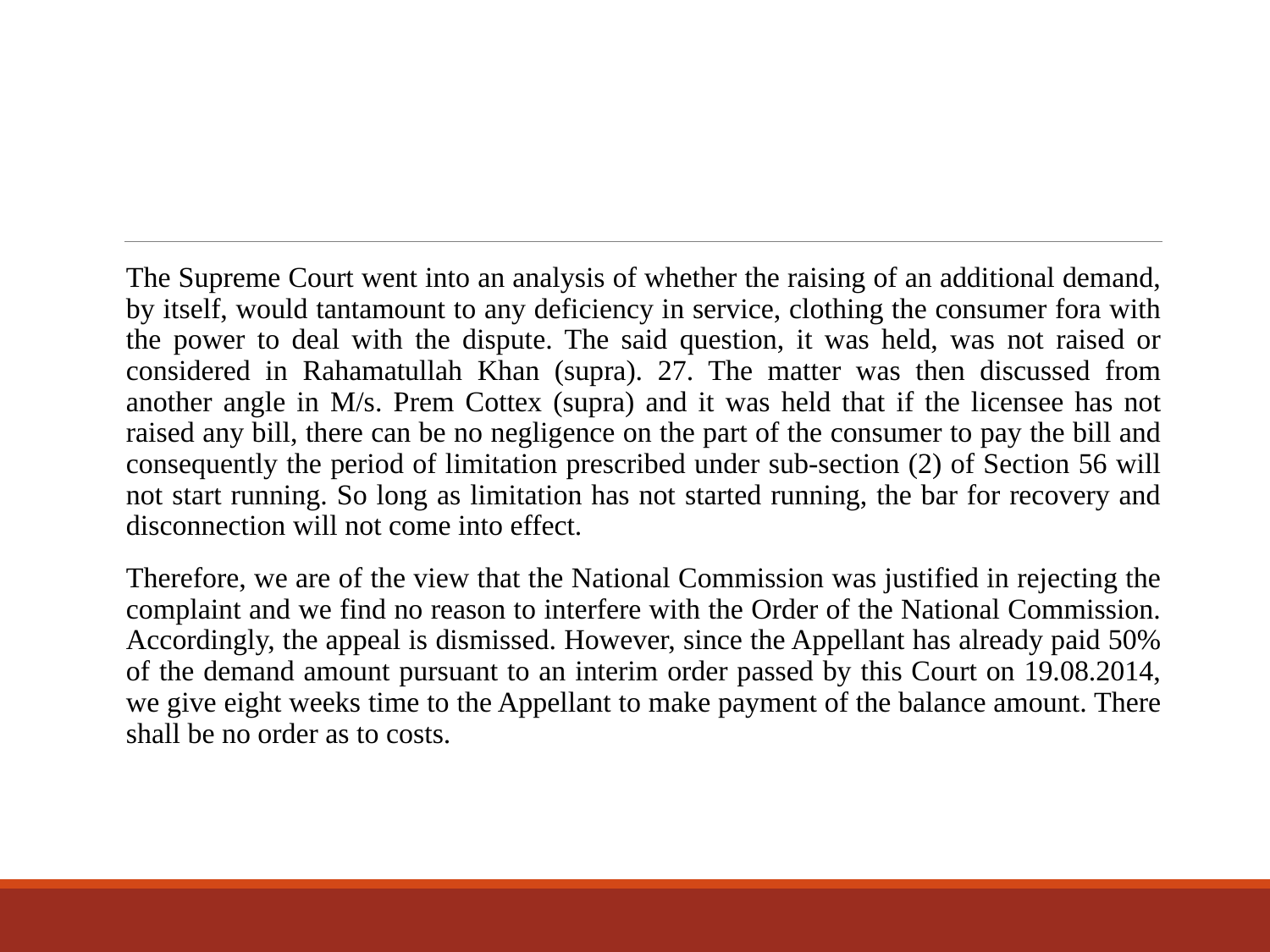

#
The Supreme Court went into an analysis of whether the raising of an additional demand, by itself, would tantamount to any deficiency in service, clothing the consumer fora with the power to deal with the dispute. The said question, it was held, was not raised or considered in Rahamatullah Khan (supra). 27. The matter was then discussed from another angle in M/s. Prem Cottex (supra) and it was held that if the licensee has not raised any bill, there can be no negligence on the part of the consumer to pay the bill and consequently the period of limitation prescribed under sub-section (2) of Section 56 will not start running. So long as limitation has not started running, the bar for recovery and disconnection will not come into effect.
Therefore, we are of the view that the National Commission was justified in rejecting the complaint and we find no reason to interfere with the Order of the National Commission. Accordingly, the appeal is dismissed. However, since the Appellant has already paid 50% of the demand amount pursuant to an interim order passed by this Court on 19.08.2014, we give eight weeks time to the Appellant to make payment of the balance amount. There shall be no order as to costs.